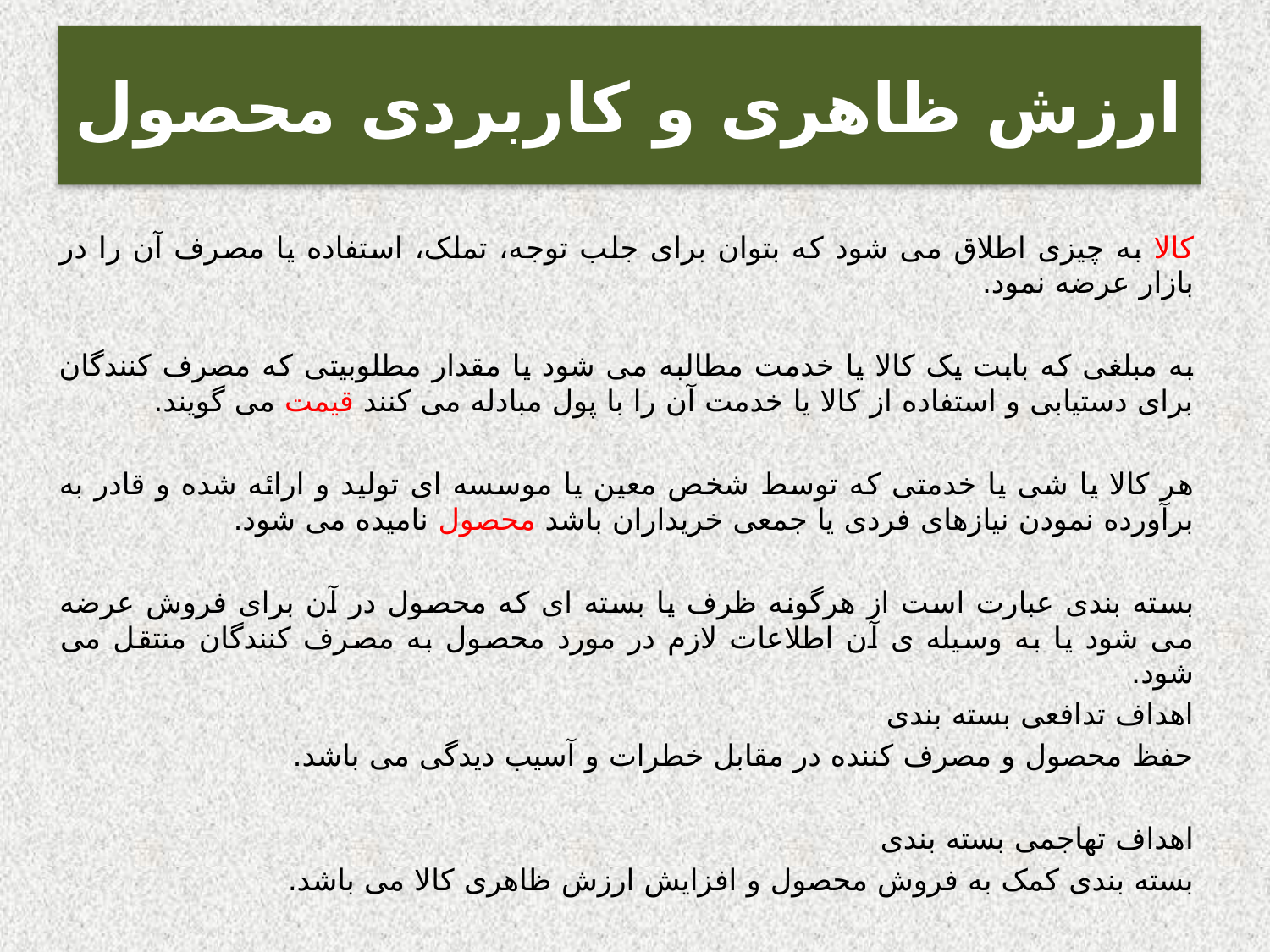

# ارزش ظاهری و کاربردی محصول
کالا به چیزی اطلاق می شود که بتوان برای جلب توجه، تملک، استفاده یا مصرف آن را در بازار عرضه نمود.

به مبلغی که بابت یک کالا یا خدمت مطالبه می شود یا مقدار مطلوبیتی که مصرف کنندگان برای دستیابی و استفاده از کالا یا خدمت آن را با پول مبادله می کنند قیمت می گویند.

هر کالا یا شی یا خدمتی که توسط شخص معین یا موسسه ای تولید و ارائه شده و قادر به برآورده نمودن نیازهای فردی یا جمعی خریداران باشد محصول نامیده می شود.

بسته بندی عبارت است از هرگونه ظرف یا بسته ای که محصول در آن برای فروش عرضه می شود یا به وسیله ی آن اطلاعات لازم در مورد محصول به مصرف کنندگان منتقل می شود.
اهداف تدافعی بسته بندی
حفظ محصول و مصرف کننده در مقابل خطرات و آسیب دیدگی می باشد.

اهداف تهاجمی بسته بندی
بسته بندی کمک به فروش محصول و افزایش ارزش ظاهری کالا می باشد.